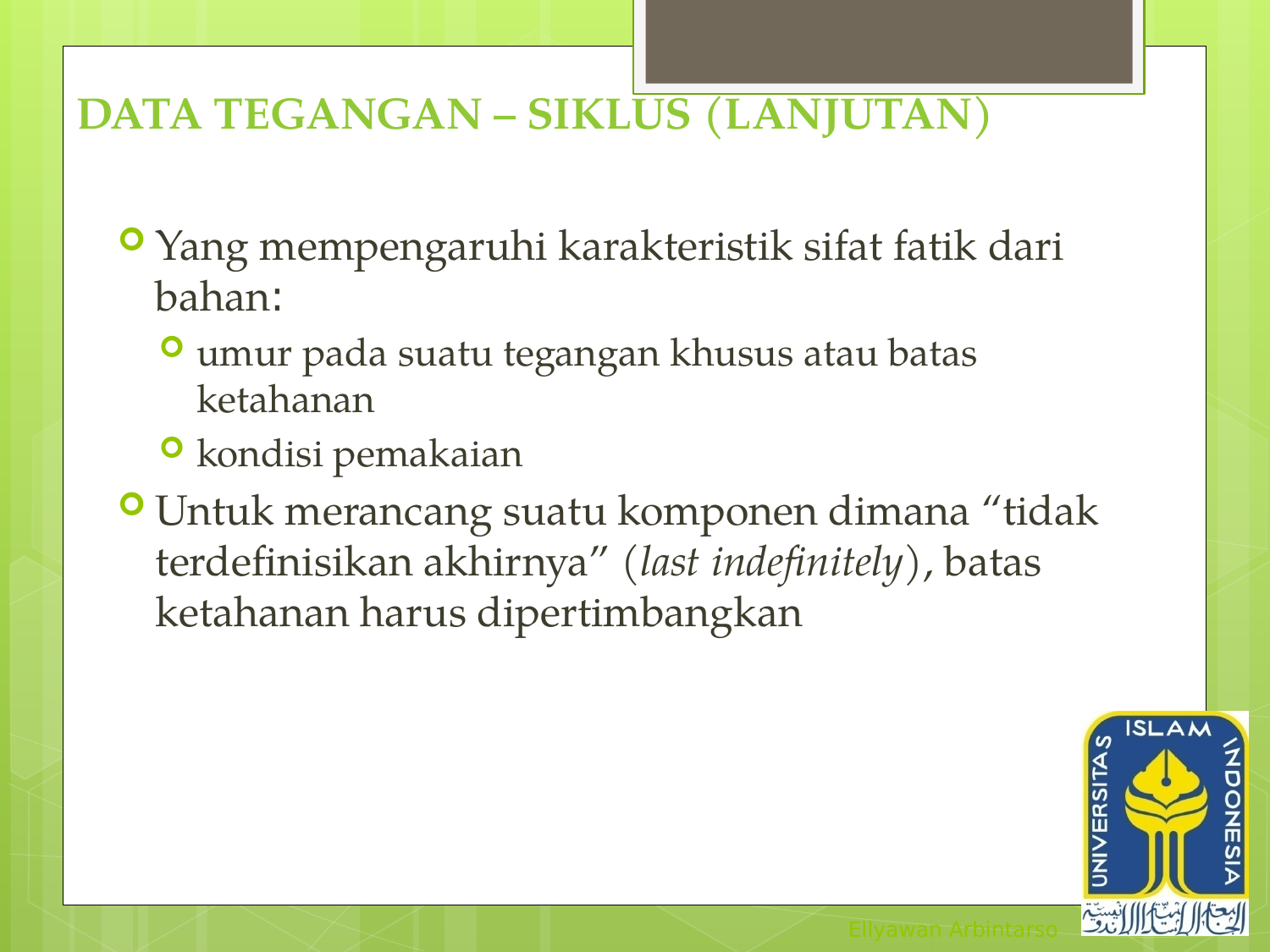

# Data Tegangan – Siklus (lanjutan)
Yang mempengaruhi karakteristik sifat fatik dari bahan:
umur pada suatu tegangan khusus atau batas ketahanan
kondisi pemakaian
Untuk merancang suatu komponen dimana “tidak terdefinisikan akhirnya” (last indefinitely), batas ketahanan harus dipertimbangkan
Ellyawan Arbintarso